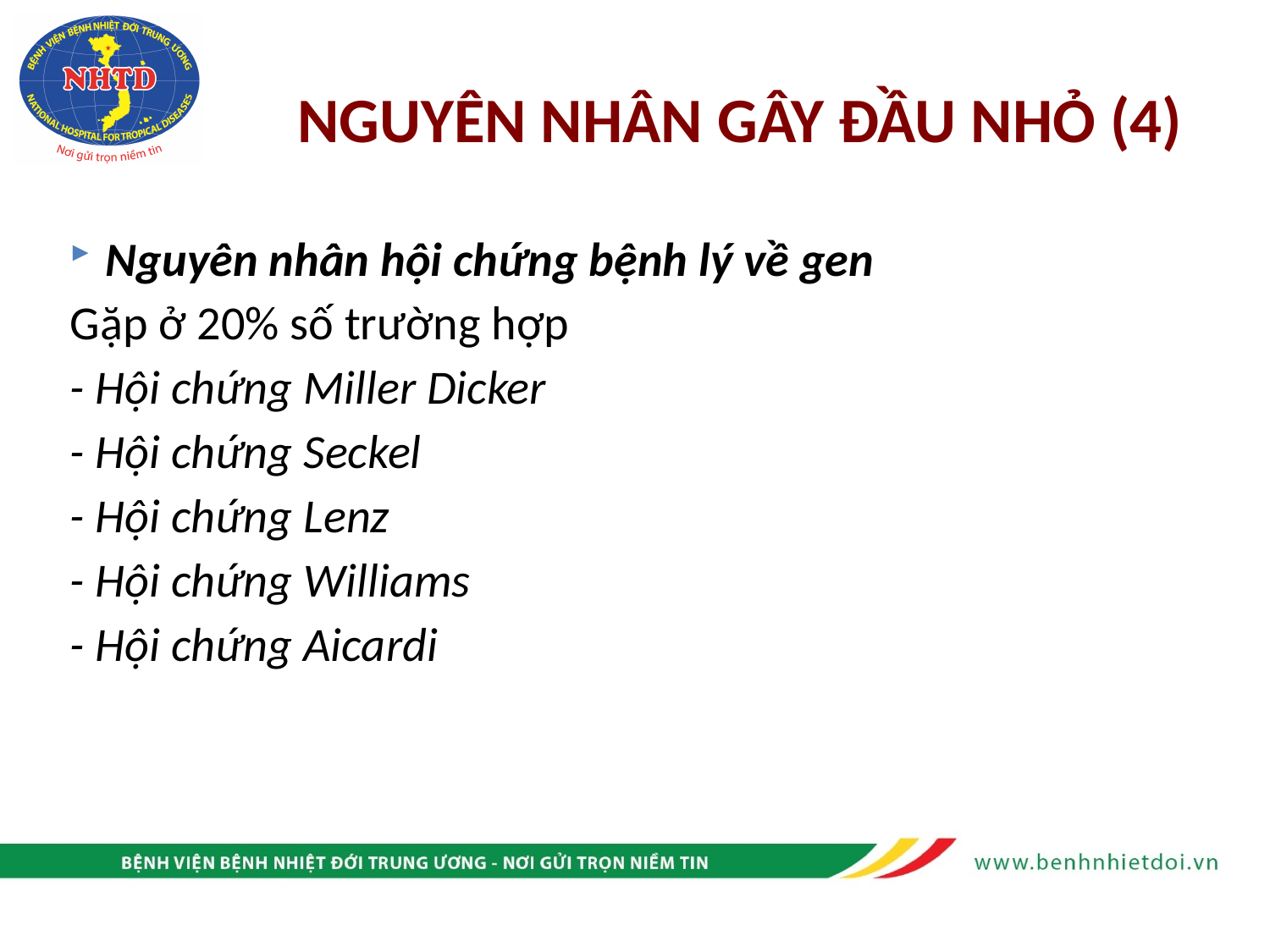

# NGUYÊN NHÂN GÂY ĐẦU NHỎ (4)
Nguyên nhân hội chứng bệnh lý về gen
Gặp ở 20% số trường hợp
- Hội chứng Miller Dicker
- Hội chứng Seckel
- Hội chứng Lenz
- Hội chứng Williams
- Hội chứng Aicardi